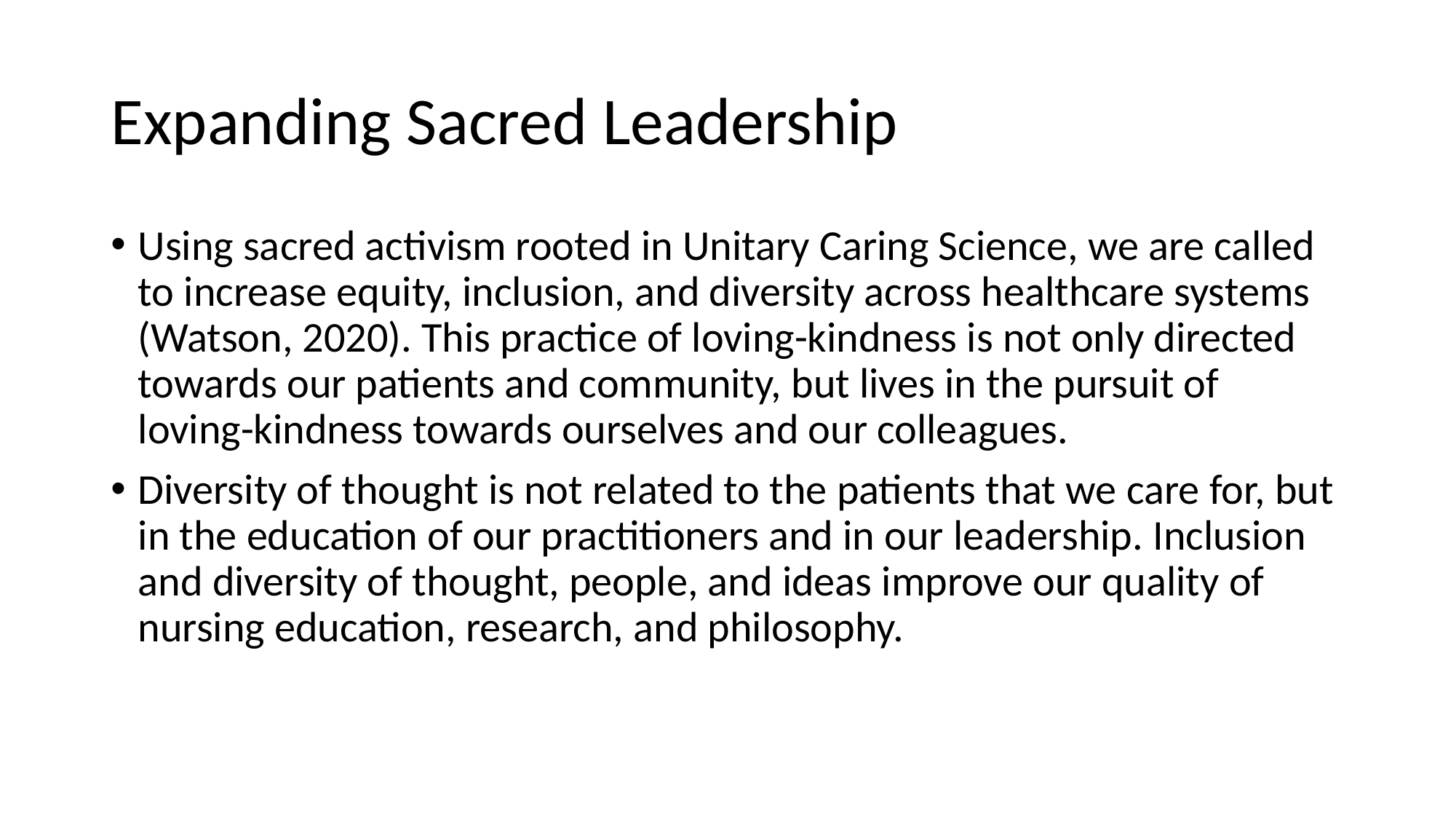

# Expanding Sacred Leadership
Using sacred activism rooted in Unitary Caring Science, we are called to increase equity, inclusion, and diversity across healthcare systems (Watson, 2020). This practice of loving-kindness is not only directed towards our patients and community, but lives in the pursuit of loving-kindness towards ourselves and our colleagues.
Diversity of thought is not related to the patients that we care for, but in the education of our practitioners and in our leadership. Inclusion and diversity of thought, people, and ideas improve our quality of nursing education, research, and philosophy.